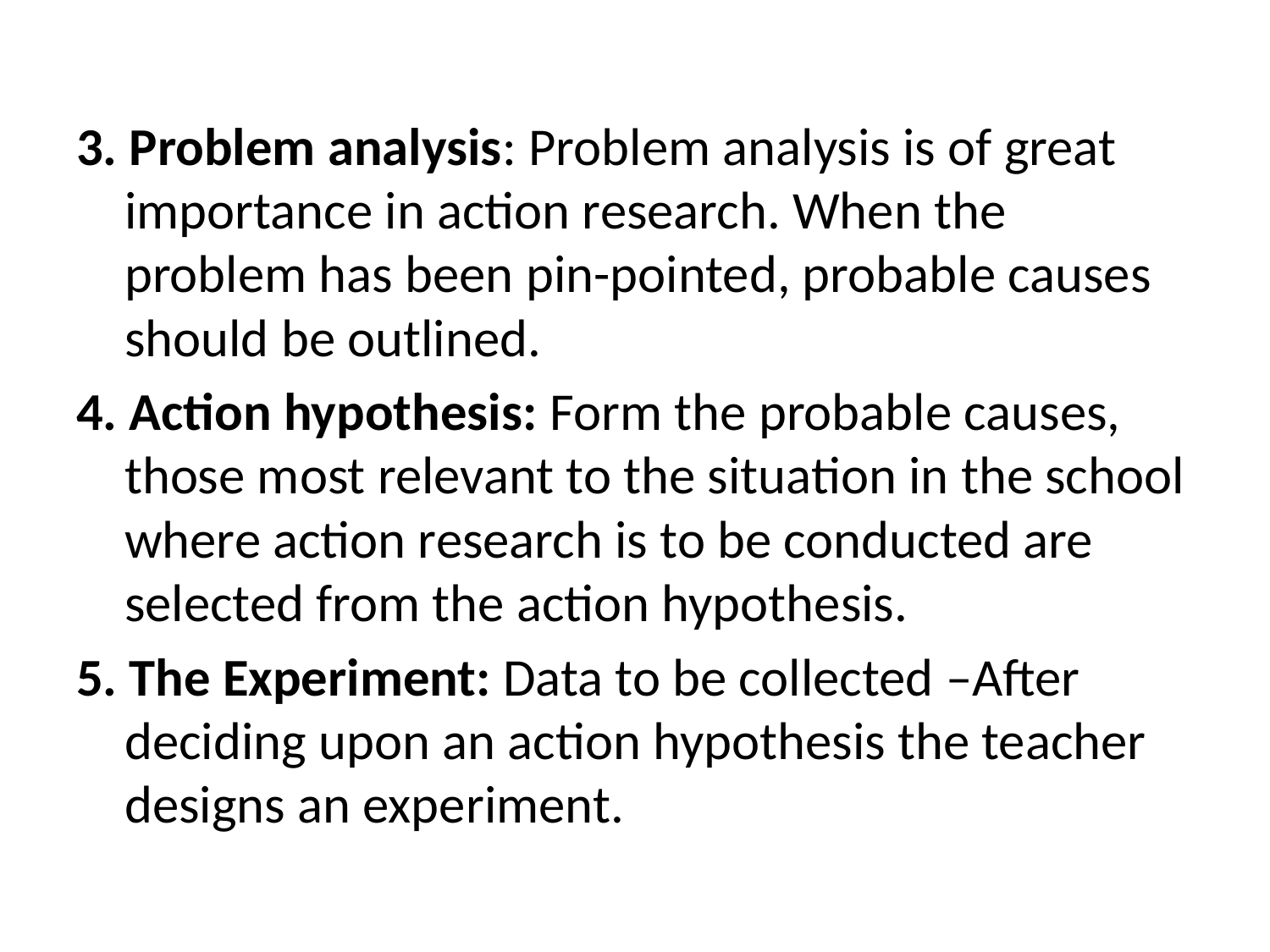

3. Problem analysis: Problem analysis is of great importance in action research. When the problem has been pin-pointed, probable causes should be outlined.
4. Action hypothesis: Form the probable causes, those most relevant to the situation in the school where action research is to be conducted are selected from the action hypothesis.
5. The Experiment: Data to be collected –After deciding upon an action hypothesis the teacher designs an experiment.